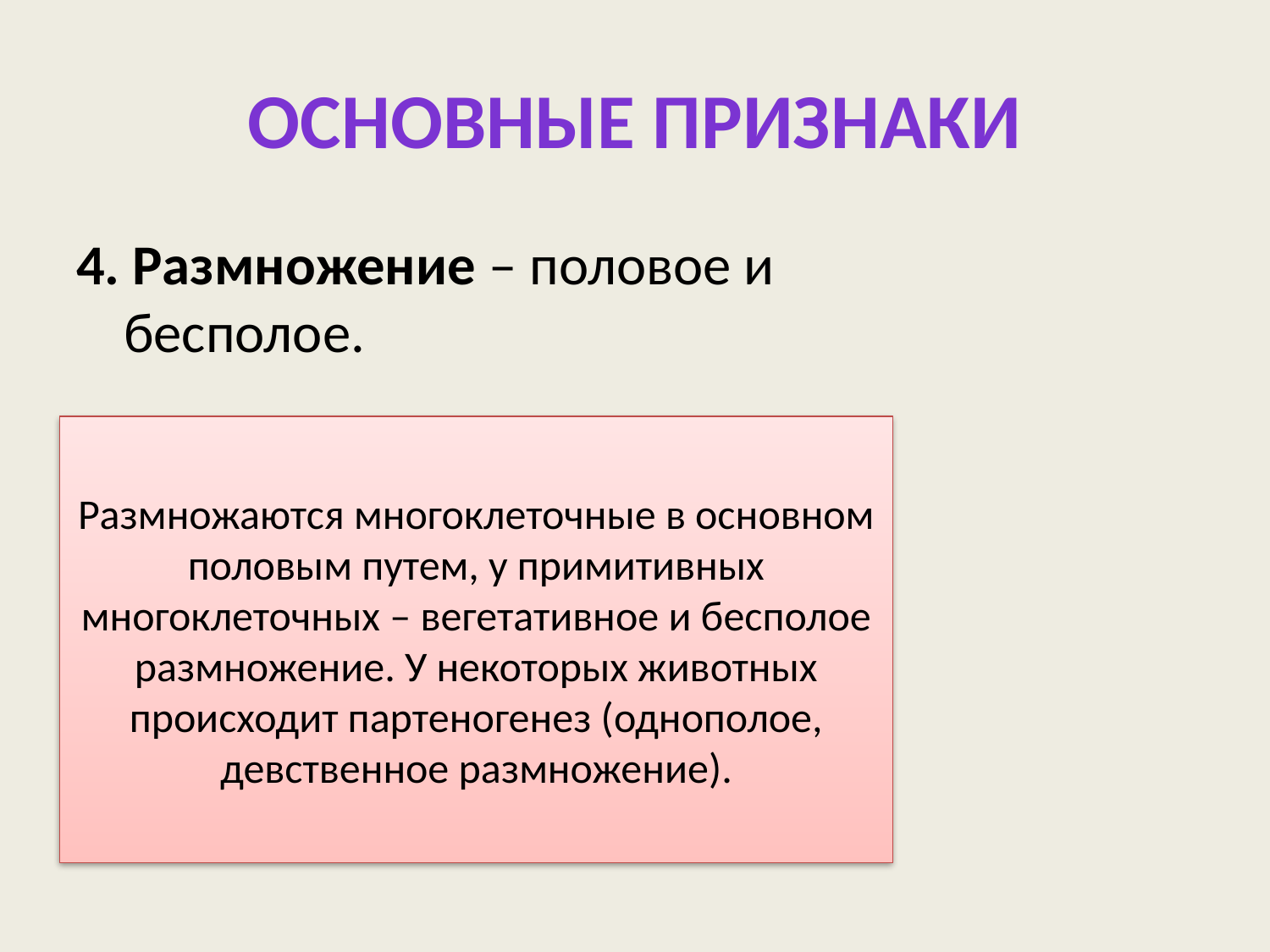

# Основные признаки
4. Размножение – половое и бесполое.

Размножаются многоклеточные в основном половым путем, у примитивных многоклеточных – вегетативное и бесполое размножение. У некоторых животных происходит партеногенез (однополое, девственное размножение).